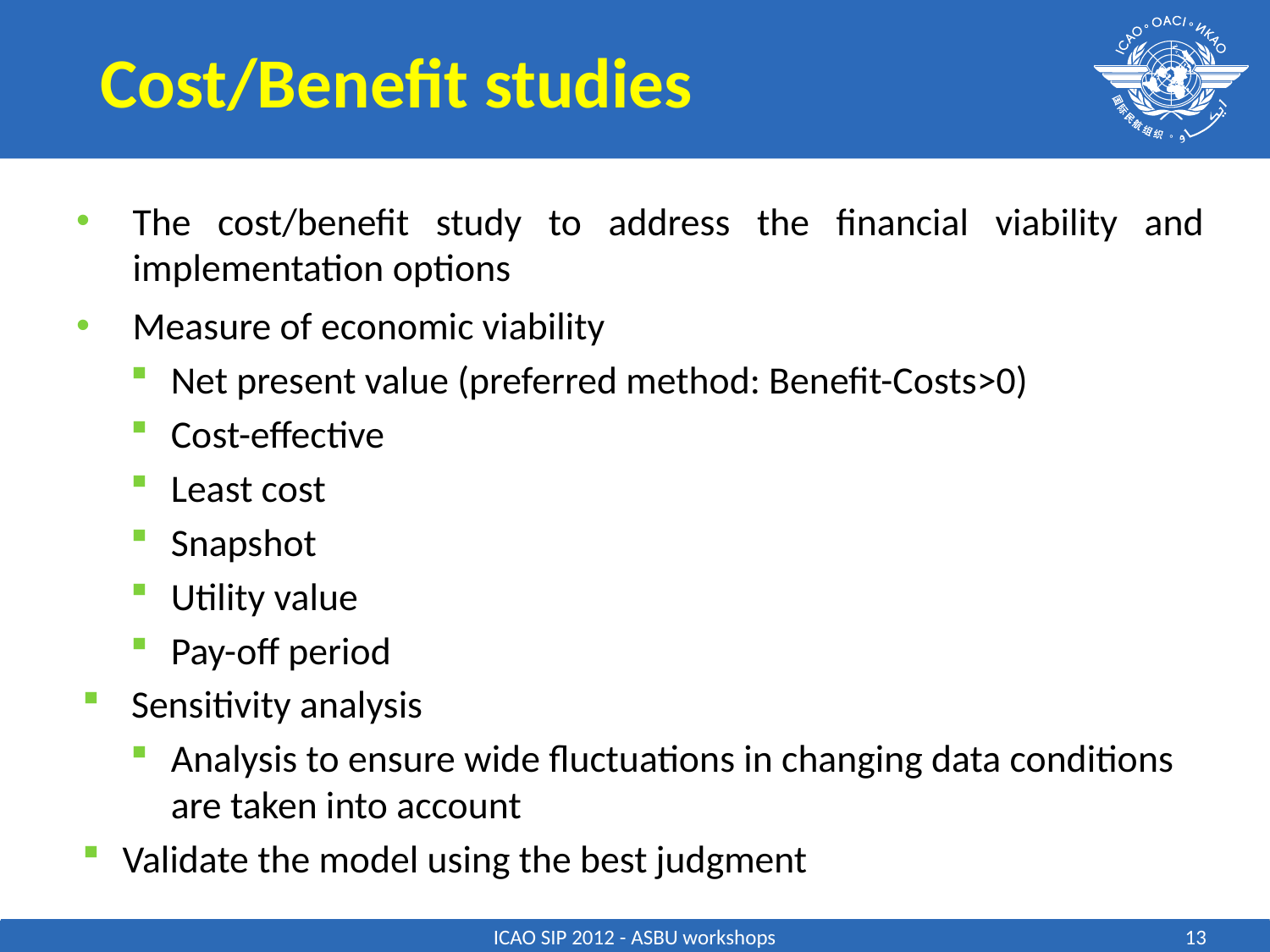

Cost/Benefit studies
The cost/benefit study to address the financial viability and implementation options
Measure of economic viability
Net present value (preferred method: Benefit-Costs>0)
Cost-effective
Least cost
Snapshot
Utility value
Pay-off period
 Sensitivity analysis
Analysis to ensure wide fluctuations in changing data conditions are taken into account
Validate the model using the best judgment

13
ICAO SIP 2012 - ASBU workshops